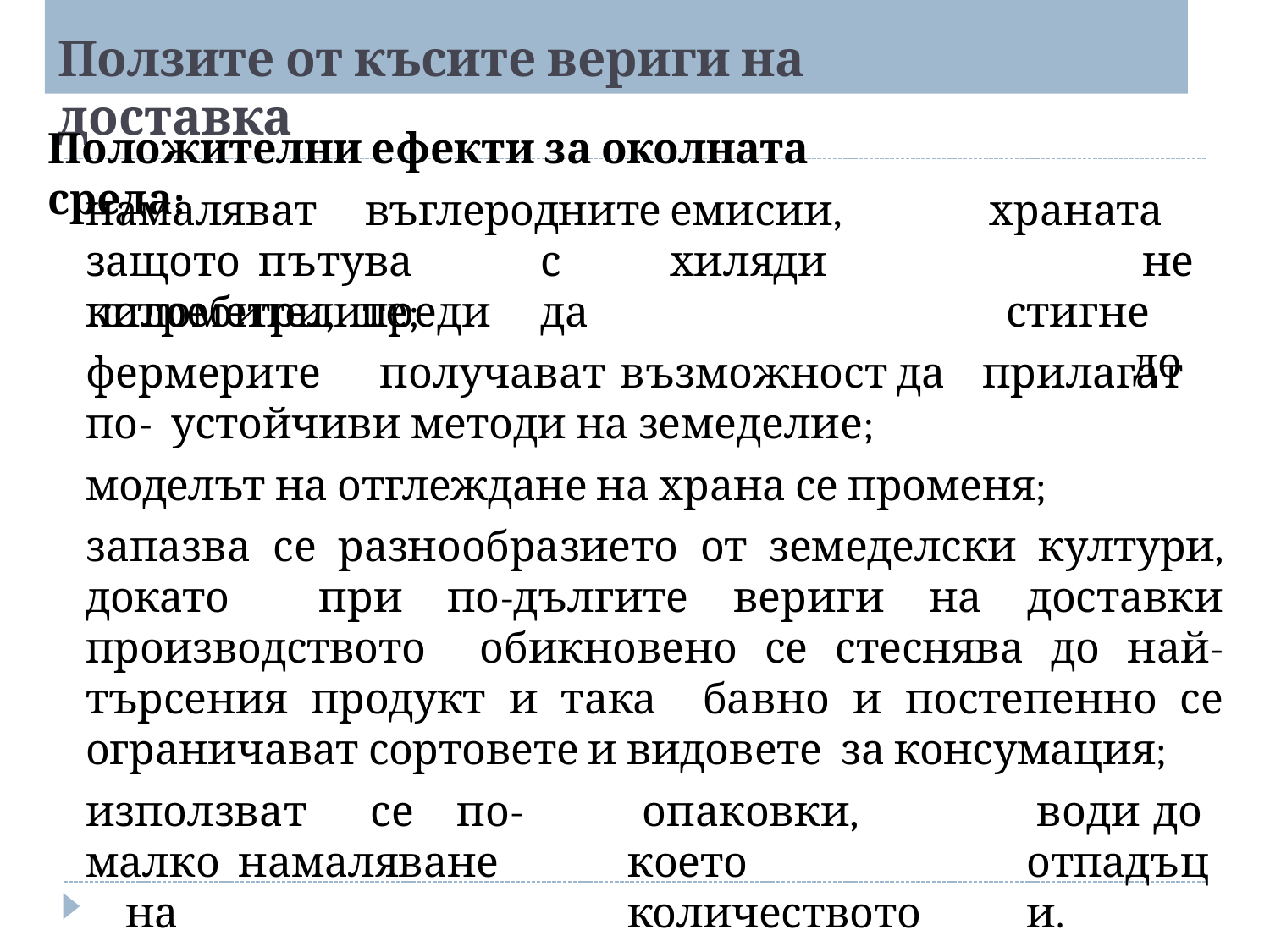

# Ползите от късите вериги на доставка
Положителни ефекти за околната среда:
намаляват		въглеродните	емисии,	защото  пътува	с	хиляди	километри,	преди	да
храната	 не  стигне	до
потребителите;
фермерите	получават	възможност	да	прилагат	по-  устойчиви методи на земеделие;
моделът на отглеждане на храна се променя;
запазва се разнообразието от земеделски култури, докато  при по-дългите вериги на доставки производството  обикновено се стеснява до най-търсения продукт и така  бавно и постепенно се ограничават сортовете и видовете  за консумация;
използват	се	по-малко  намаляване			на
опаковки,	което  количеството
води	до  отпадъци.